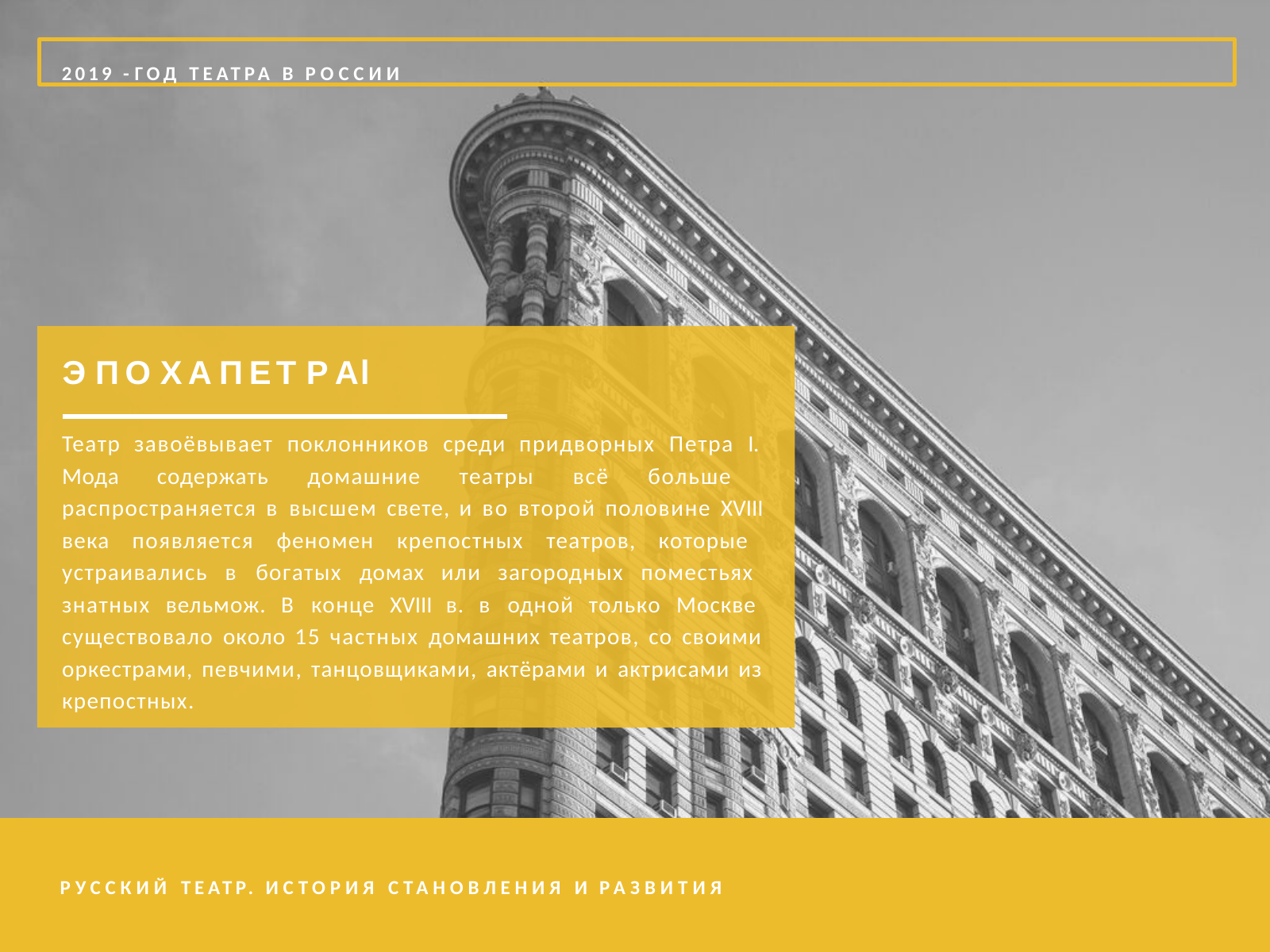

2019 - ГОД ТЕАТРА В РОССИИ

# Э ПО ХА	ПЕТРА	I

Театр завоёвывает поклонников среди придворных Петра I.  Мода содержать домашние театры всё больше  распространяется в высшем свете, и во второй половине XVIII  века появляется феномен крепостных театров, которые  устраивались в богатых домах или загородных поместьях  знатных вельмож. В конце XVIII в. в одной только Москве  существовало около 15 частных домашних театров, со своими  оркестрами, певчими, танцовщиками, актёрами и актрисами из  крепостных.

РУССКИЙ ТЕАТР. ИСТОРИЯ СТАНОВЛЕНИЯ И РАЗВИТИЯ